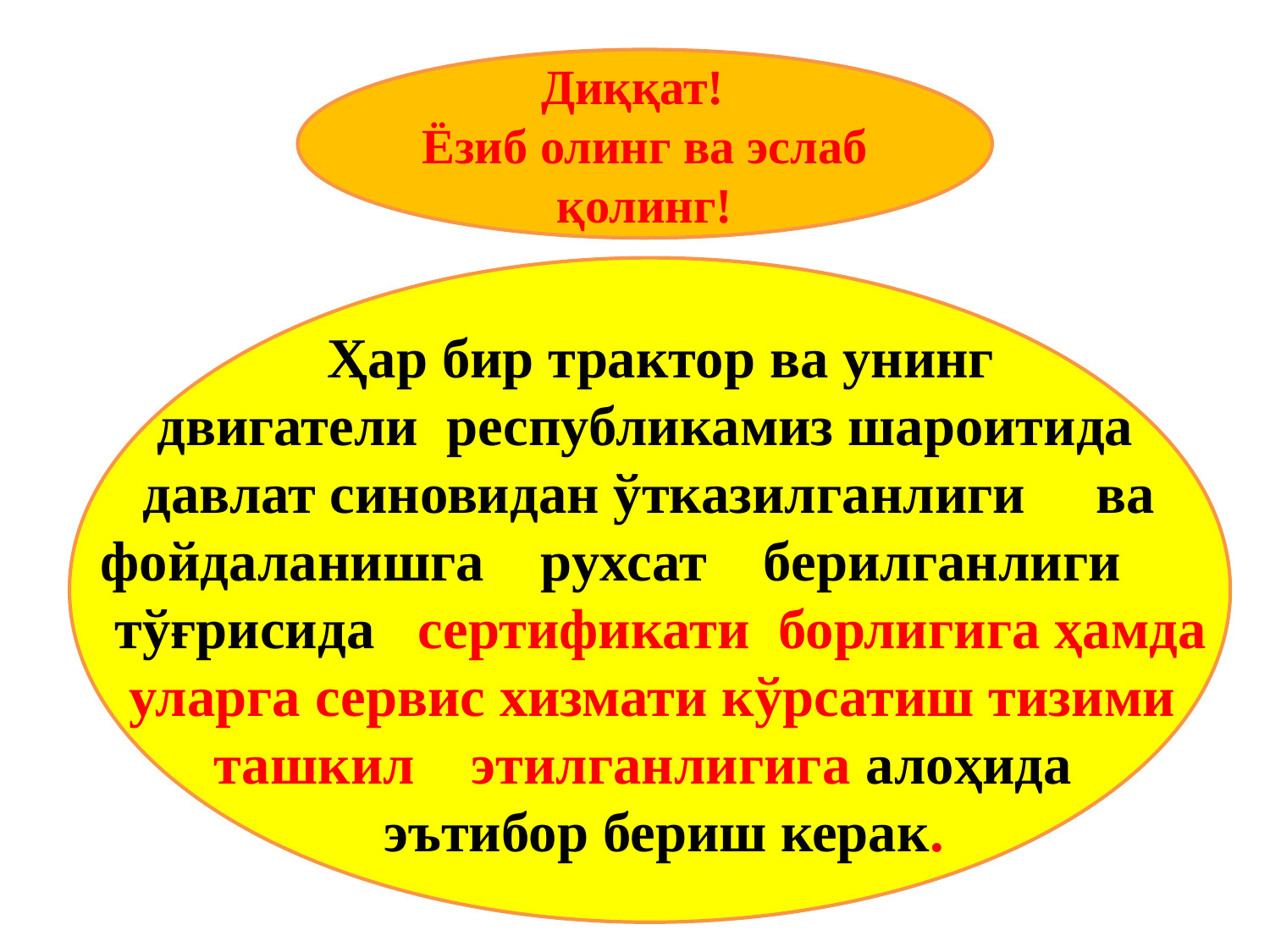

Диққат!
Ёзиб олинг ва эслаб қолинг!

                  Ҳар бир трактор ва унинг
      двигатели  республикамиз шароитида
     давлат синовидан ўтказилганлиги     ва
  фойдаланишга    рухсат    берилганлиги
   тўғрисида   сертификати  борлигига ҳамда
    уларга сервис хизмати кўрсатиш тизими
          ташкил    этилганлигига алоҳида
                      эътибор бериш керак.